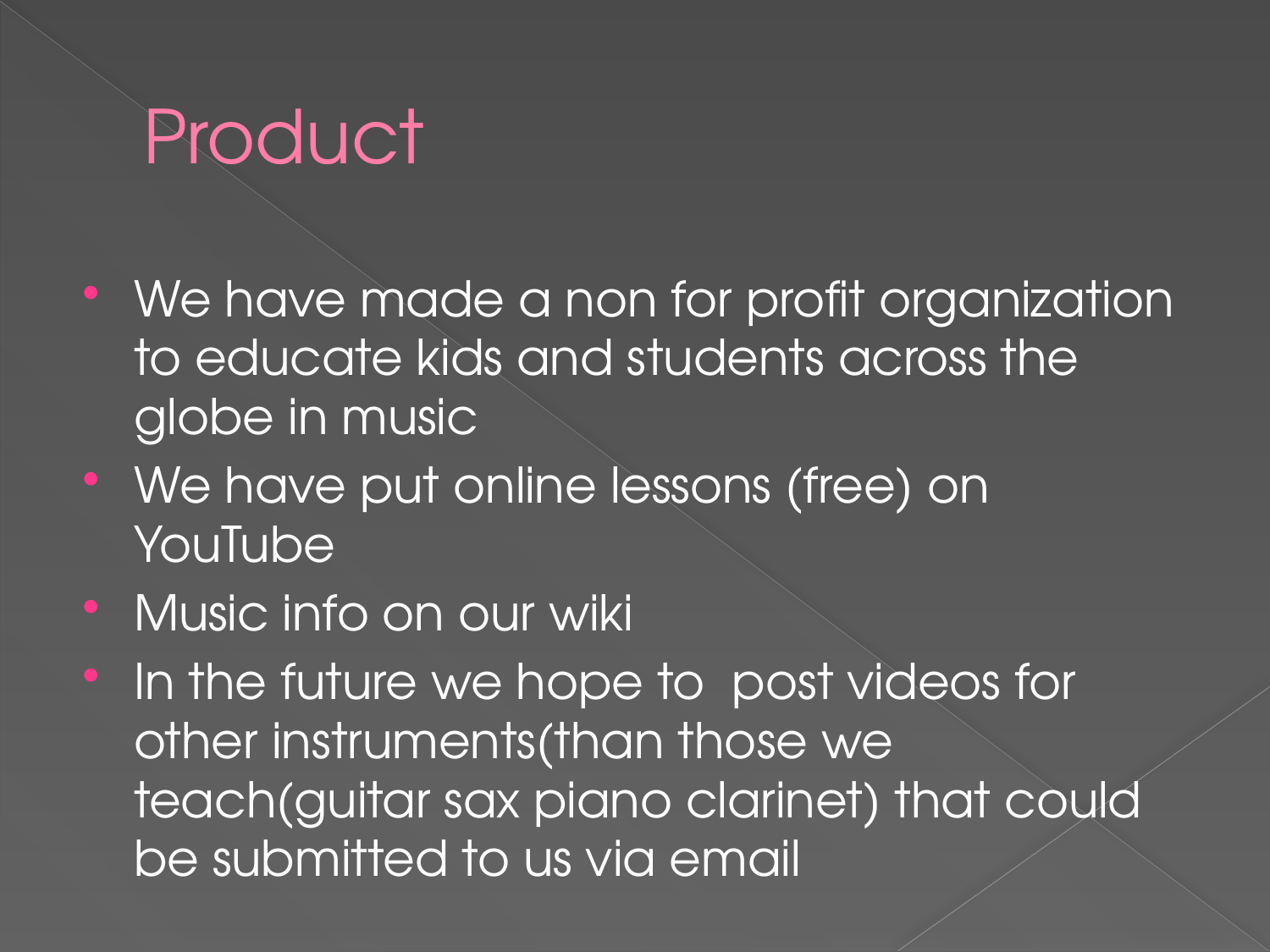

# Product
We have made a non for profit organization to educate kids and students across the globe in music
We have put online lessons (free) on YouTube
Music info on our wiki
In the future we hope to  post videos for other instruments(than those we teach(guitar sax piano clarinet) that could be submitted to us via email